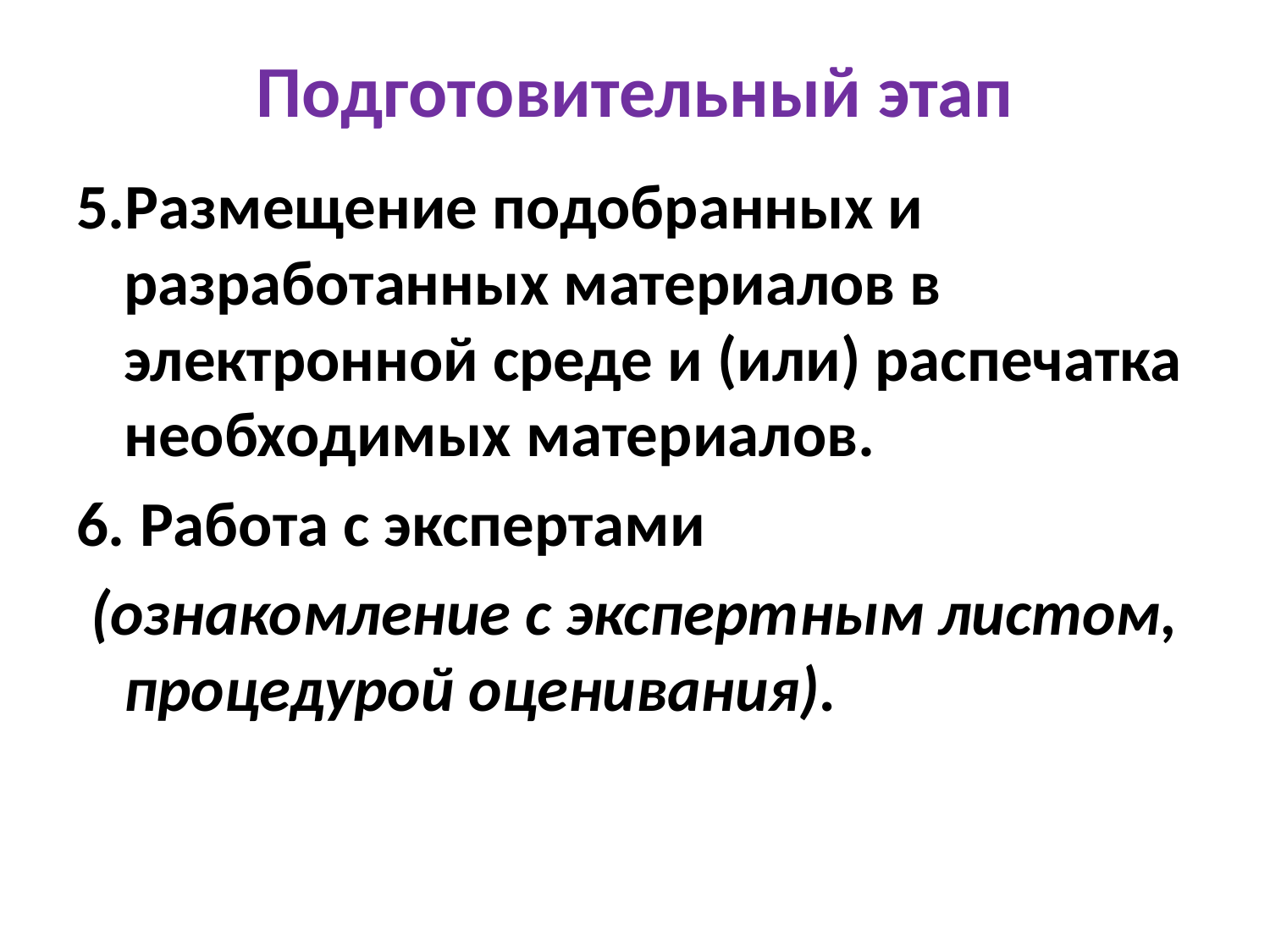

# Подготовительный этап
5.Размещение подобранных и разработанных материалов в электронной среде и (или) распечатка необходимых материалов.
6. Работа с экспертами
 (ознакомление с экспертным листом, процедурой оценивания).